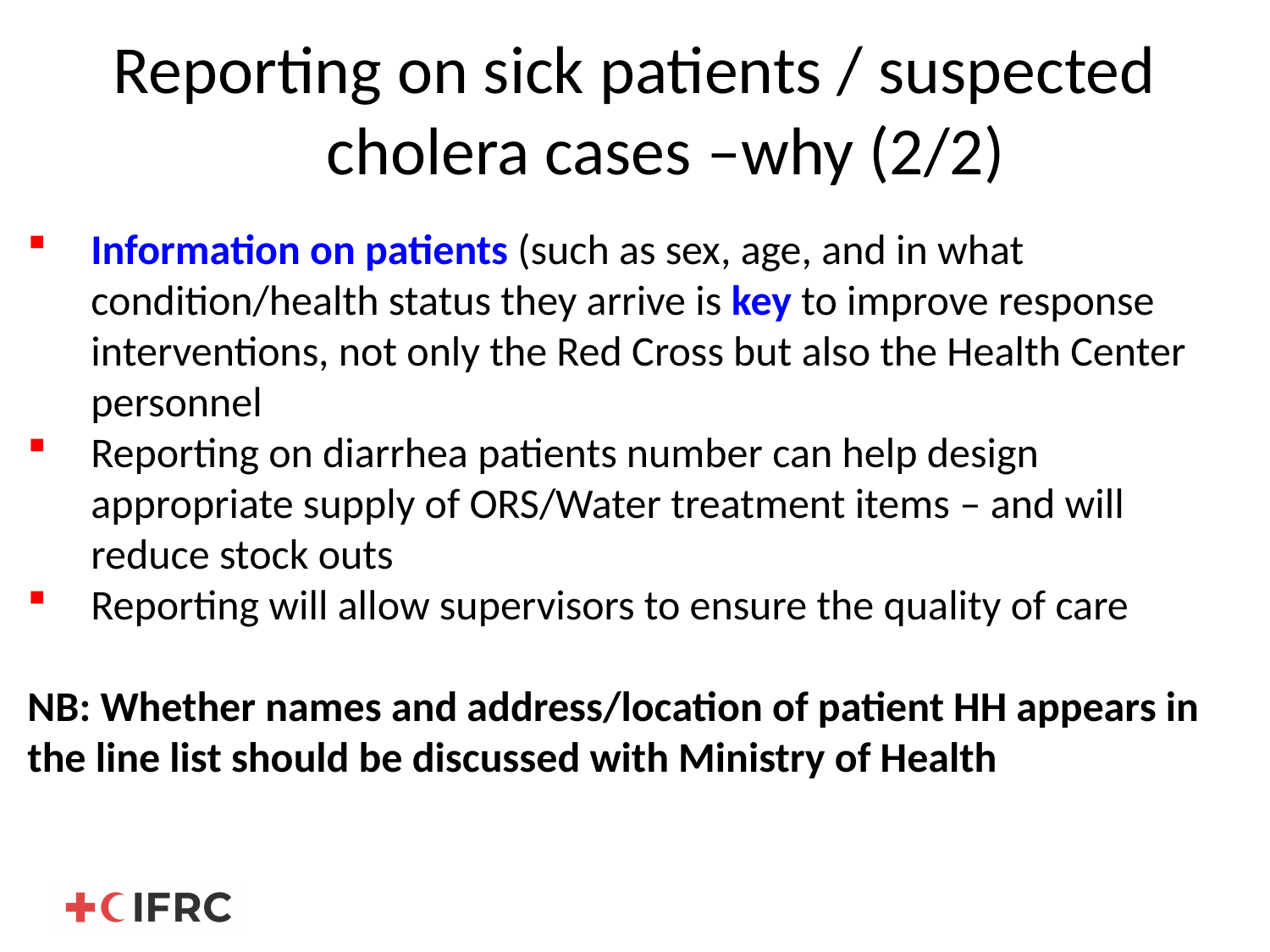

# Reporting on sick patients / suspected cholera cases –why (2/2)
Information on patients (such as sex, age, and in what condition/health status they arrive is key to improve response interventions, not only the Red Cross but also the Health Center personnel
Reporting on diarrhea patients number can help design appropriate supply of ORS/Water treatment items – and will reduce stock outs
Reporting will allow supervisors to ensure the quality of care

NB: Whether names and address/location of patient HH appears in the line list should be discussed with Ministry of Health